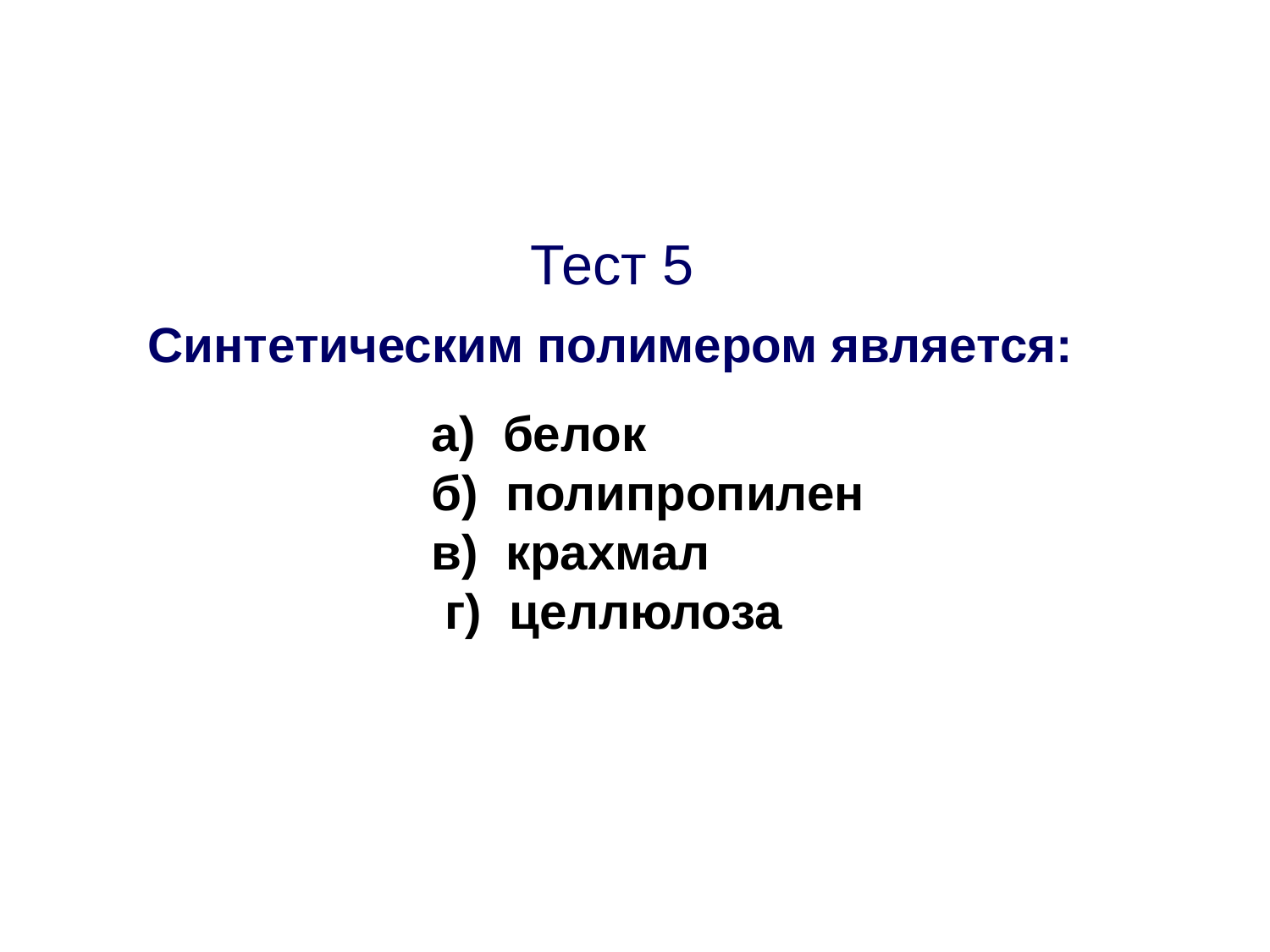

Тест 5
Синтетическим полимером является:
                         а)  белок
                         б)  полипропилен
                         в)  крахмал
                          г)  целлюлоза